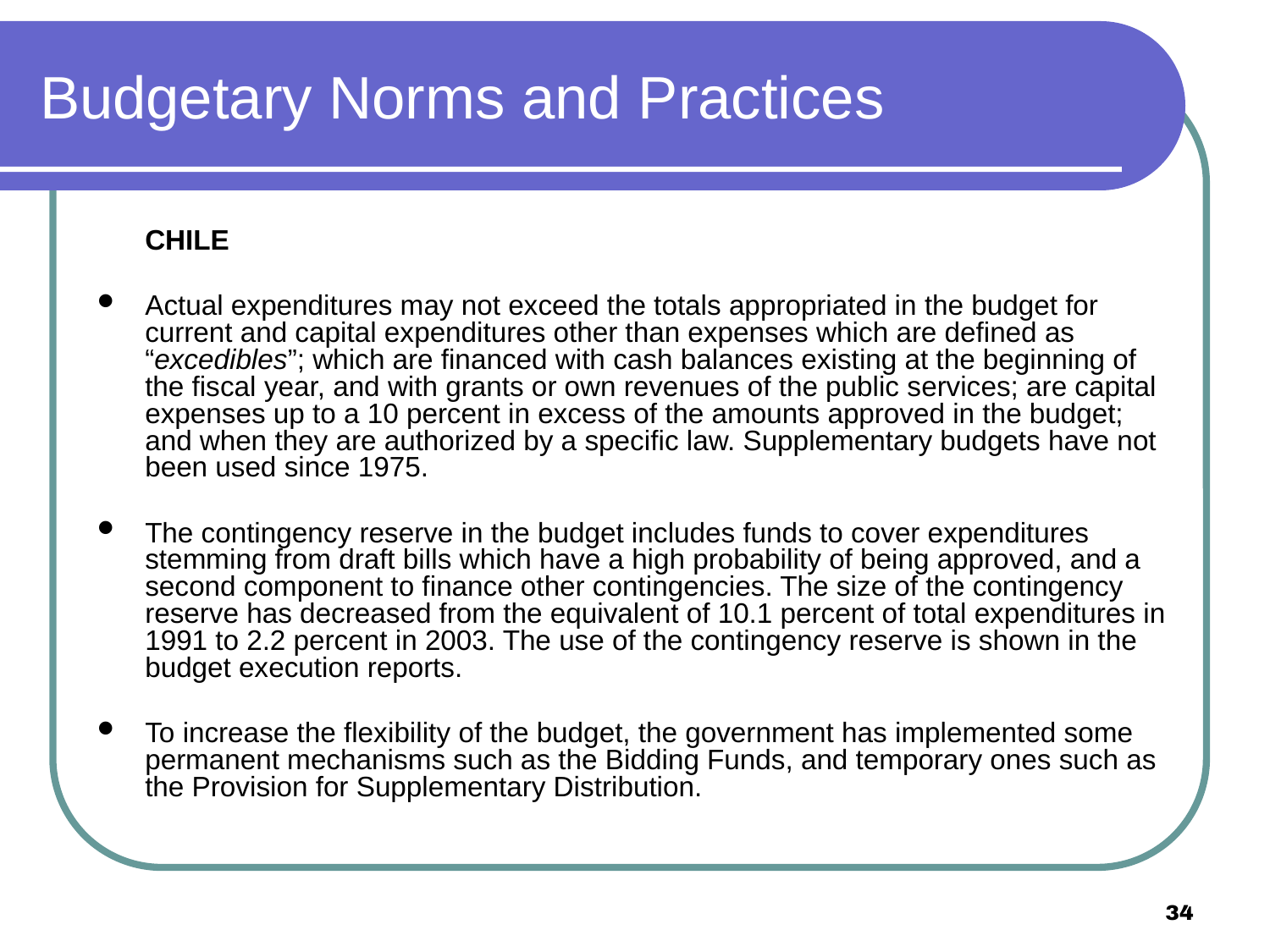

# Budgetary Norms and Practices
	CHILE

Actual expenditures may not exceed the totals appropriated in the budget for current and capital expenditures other than expenses which are defined as “excedibles”; which are financed with cash balances existing at the beginning of the fiscal year, and with grants or own revenues of the public services; are capital expenses up to a 10 percent in excess of the amounts approved in the budget; and when they are authorized by a specific law. Supplementary budgets have not been used since 1975.

The contingency reserve in the budget includes funds to cover expenditures stemming from draft bills which have a high probability of being approved, and a second component to finance other contingencies. The size of the contingency reserve has decreased from the equivalent of 10.1 percent of total expenditures in 1991 to 2.2 percent in 2003. The use of the contingency reserve is shown in the budget execution reports.

To increase the flexibility of the budget, the government has implemented some permanent mechanisms such as the Bidding Funds, and temporary ones such as the Provision for Supplementary Distribution.
34